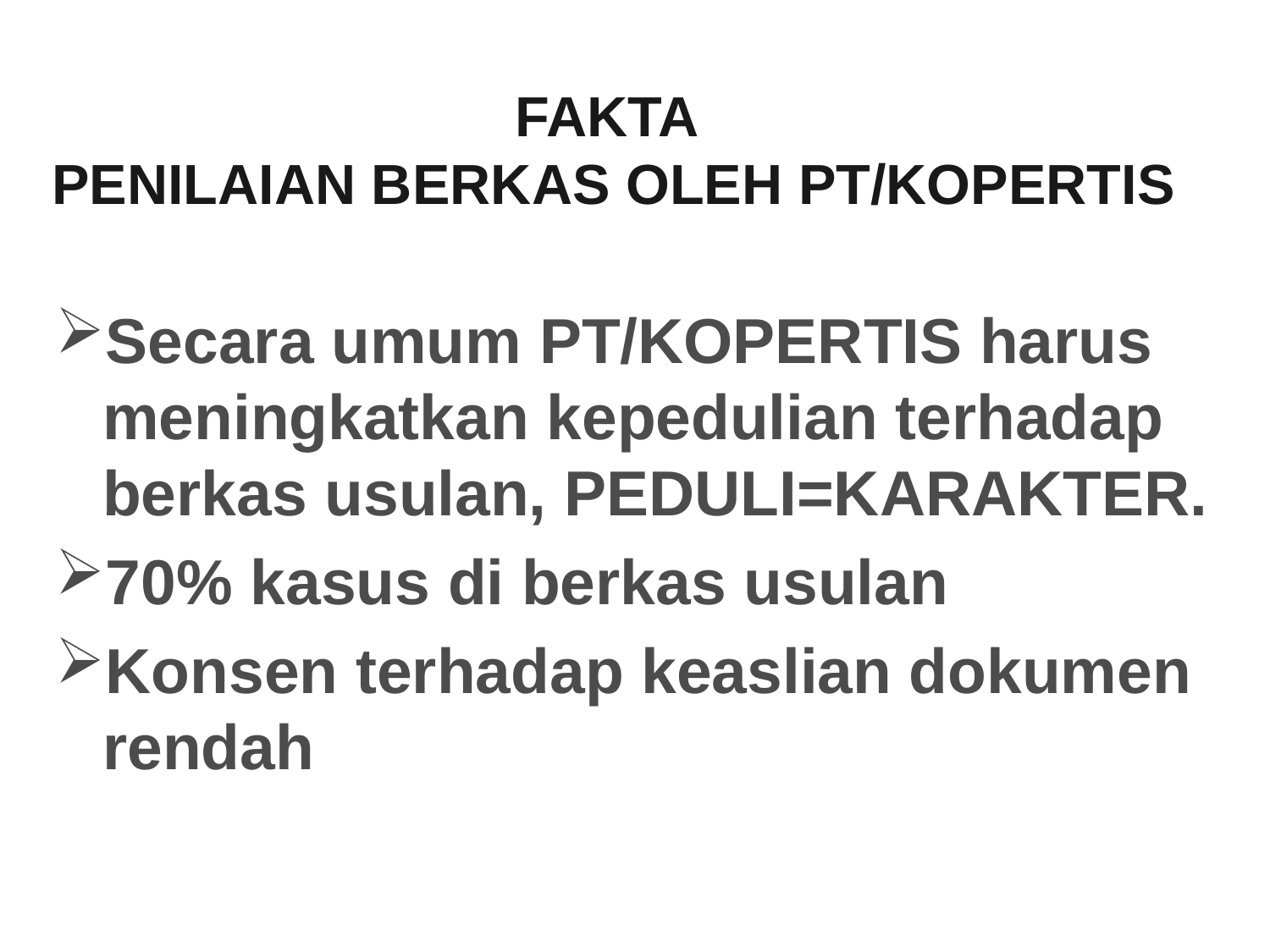

# FAKTA PENILAIAN BERKAS OLEH PT/KOPERTIS
Secara umum PT/KOPERTIS harus meningkatkan kepedulian terhadap berkas usulan, PEDULI=KARAKTER.
70% kasus di berkas usulan
Konsen terhadap keaslian dokumen rendah